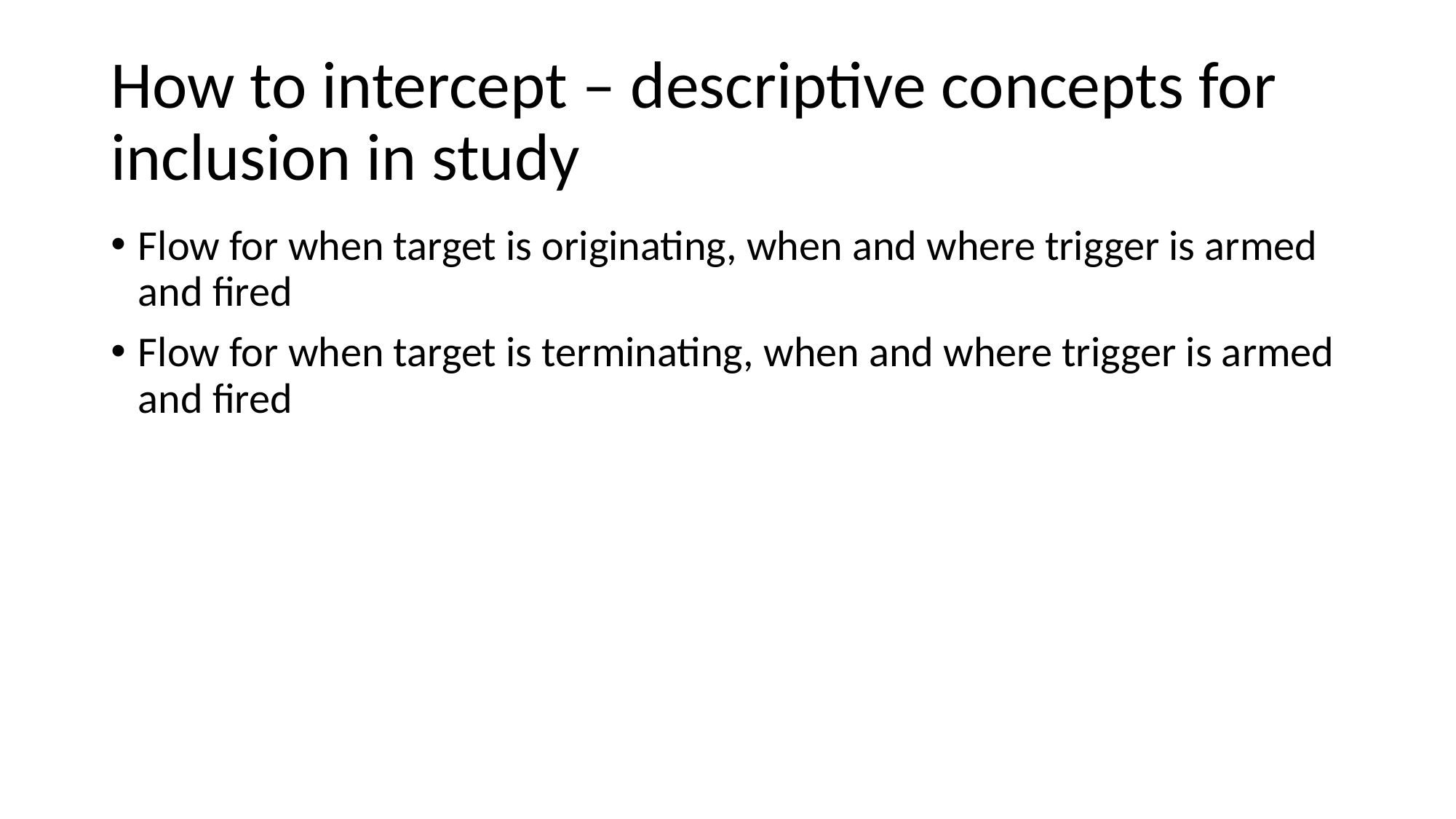

# How to intercept – descriptive concepts for inclusion in study
Flow for when target is originating, when and where trigger is armed and fired
Flow for when target is terminating, when and where trigger is armed and fired